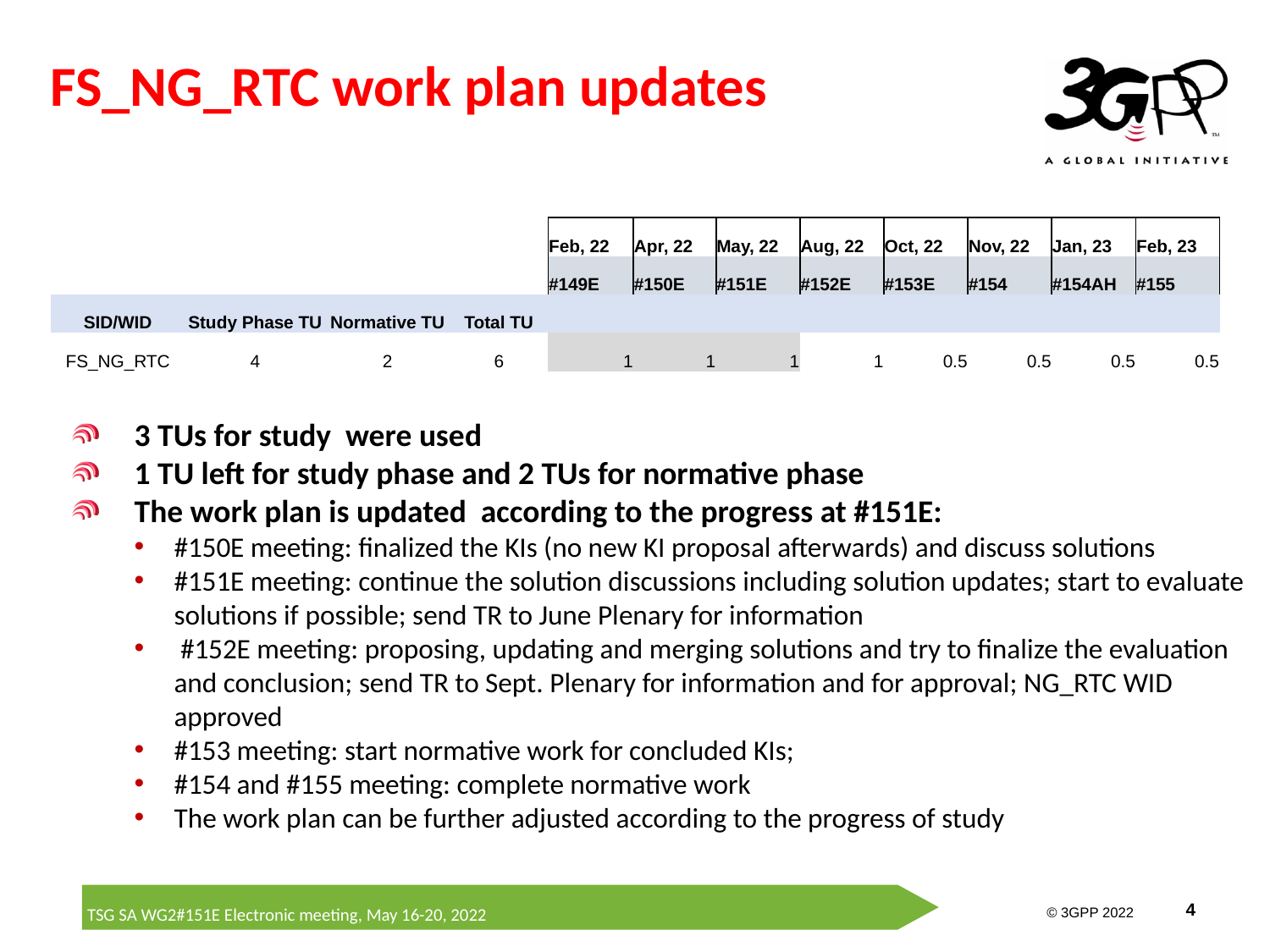

# FS_NG_RTC work plan updates
|  |  |  |  | Feb, 22 | Apr, 22 | May, 22 | Aug, 22 | Oct, 22 | Nov, 22 | Jan, 23 | Feb, 23 |
| --- | --- | --- | --- | --- | --- | --- | --- | --- | --- | --- | --- |
|  |  |  |  | #149E | #150E | #151E | #152E | #153E | #154 | #154AH | #155 |
| SID/WID | Study Phase TU | Normative TU | Total TU |  |  |  |  |  |  |  |  |
| FS\_NG\_RTC | 4 | 2 | 6 | 1 | 1 | 1 | 1 | 0.5 | 0.5 | 0.5 | 0.5 |
3 TUs for study  were used
1 TU left for study phase and 2 TUs for normative phase
The work plan is updated  according to the progress at #151E:
#150E meeting: finalized the KIs (no new KI proposal afterwards) and discuss solutions
#151E meeting: continue the solution discussions including solution updates; start to evaluate solutions if possible; send TR to June Plenary for information
 #152E meeting: proposing, updating and merging solutions and try to finalize the evaluation and conclusion; send TR to Sept. Plenary for information and for approval; NG_RTC WID approved
#153 meeting: start normative work for concluded KIs;
#154 and #155 meeting: complete normative work
The work plan can be further adjusted according to the progress of study